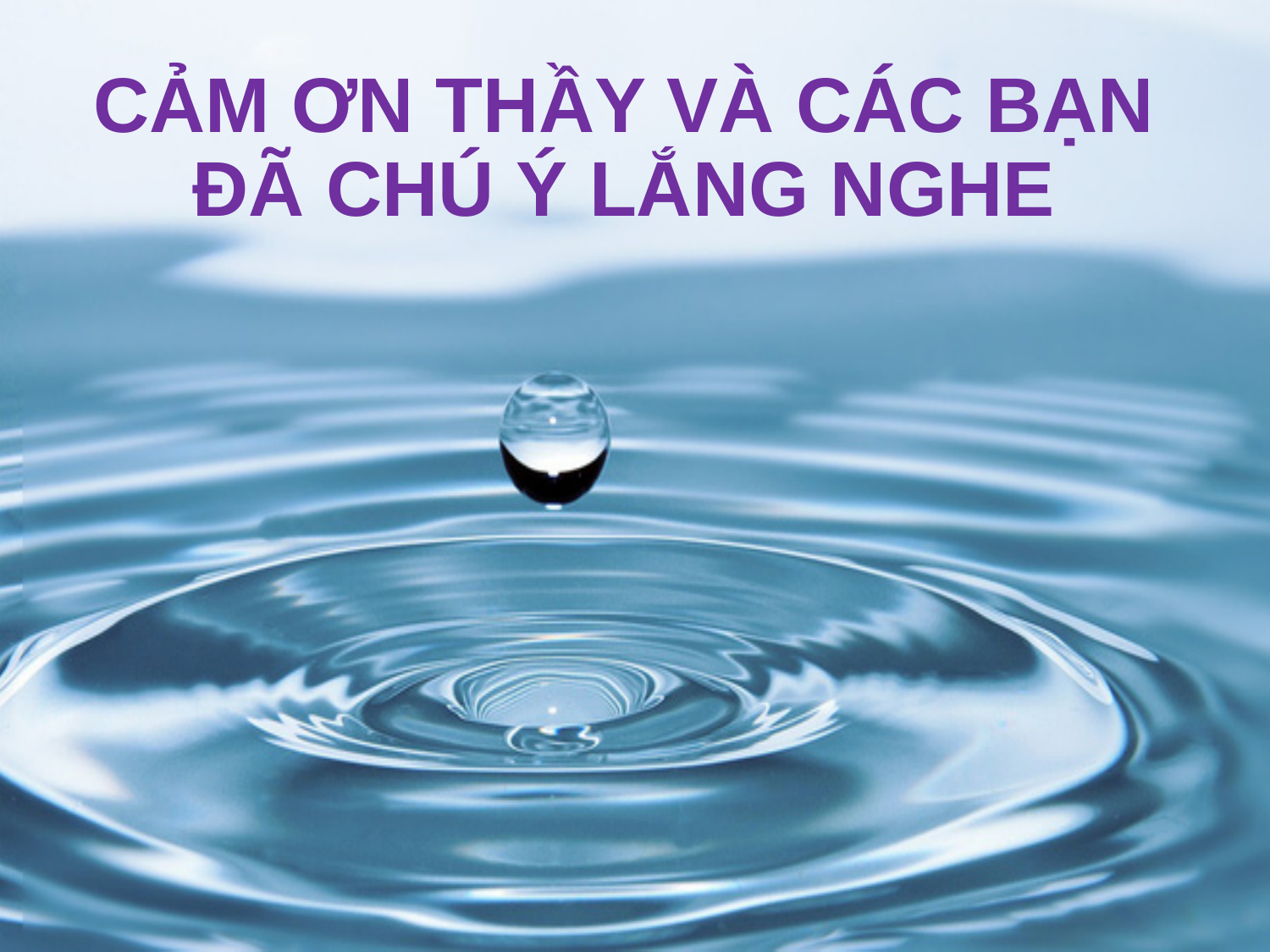

# CẢM ƠN thầy VÀ CÁC BẠN ĐÃ CHÚ Ý LẮNG NGHE
25